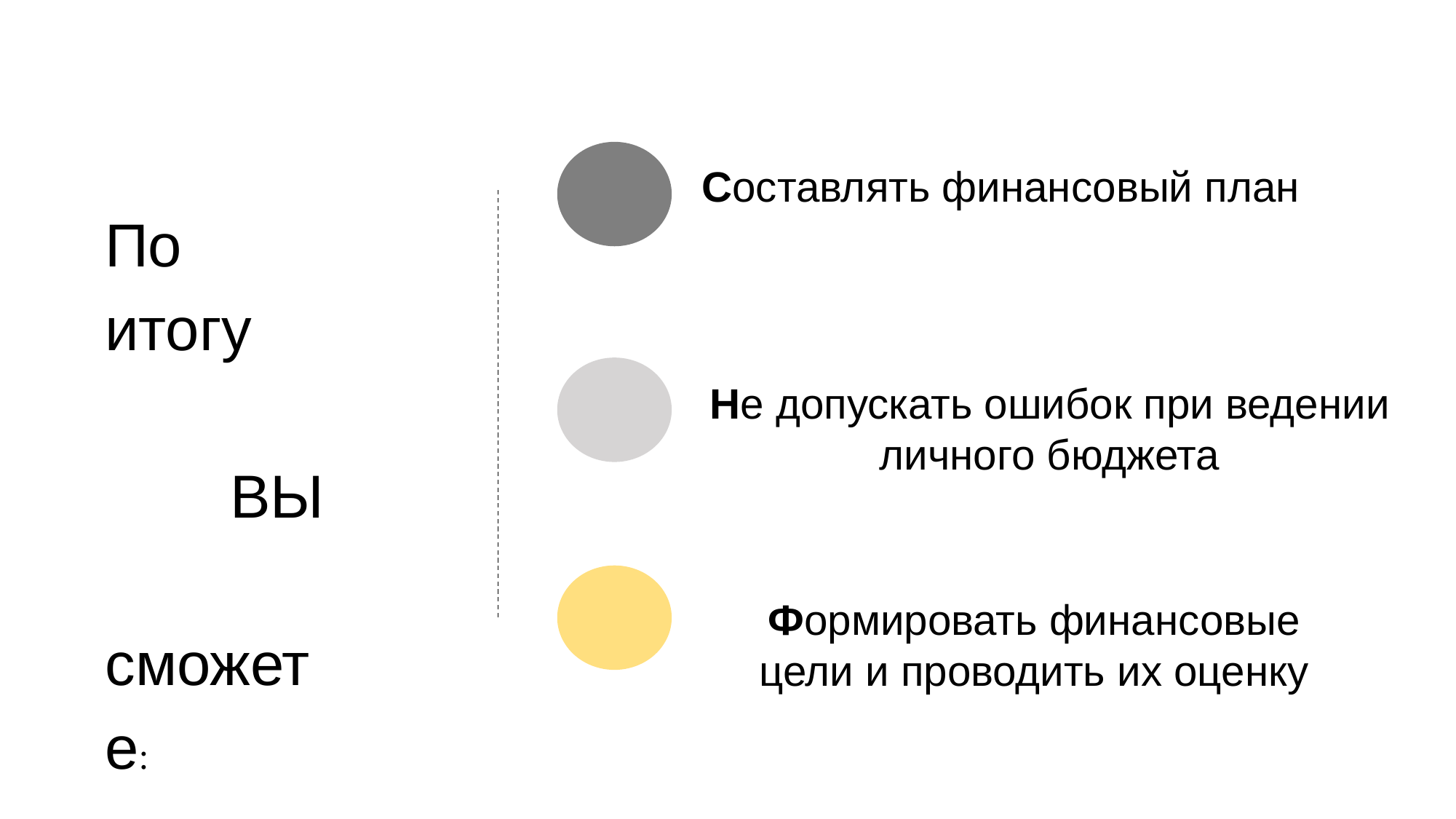

Составлять финансовый план

По итогу

ВЫ

сможете:

Не допускать ошибок при ведении личного бюджета

Формировать финансовые цели и проводить их оценку